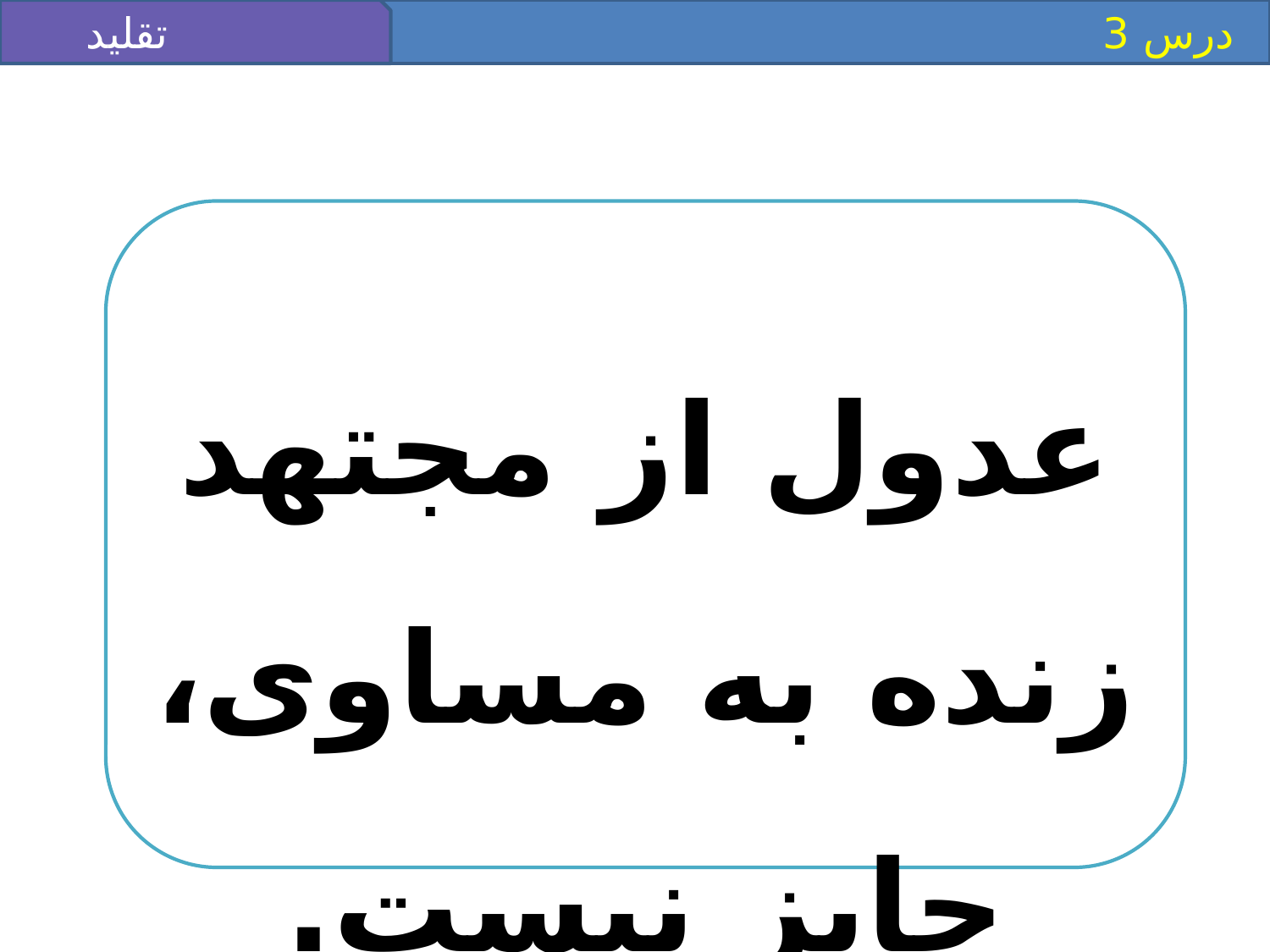

تقليد
 درس 3

عدول از مجتهد زنده به مساوى، جايز نيست.